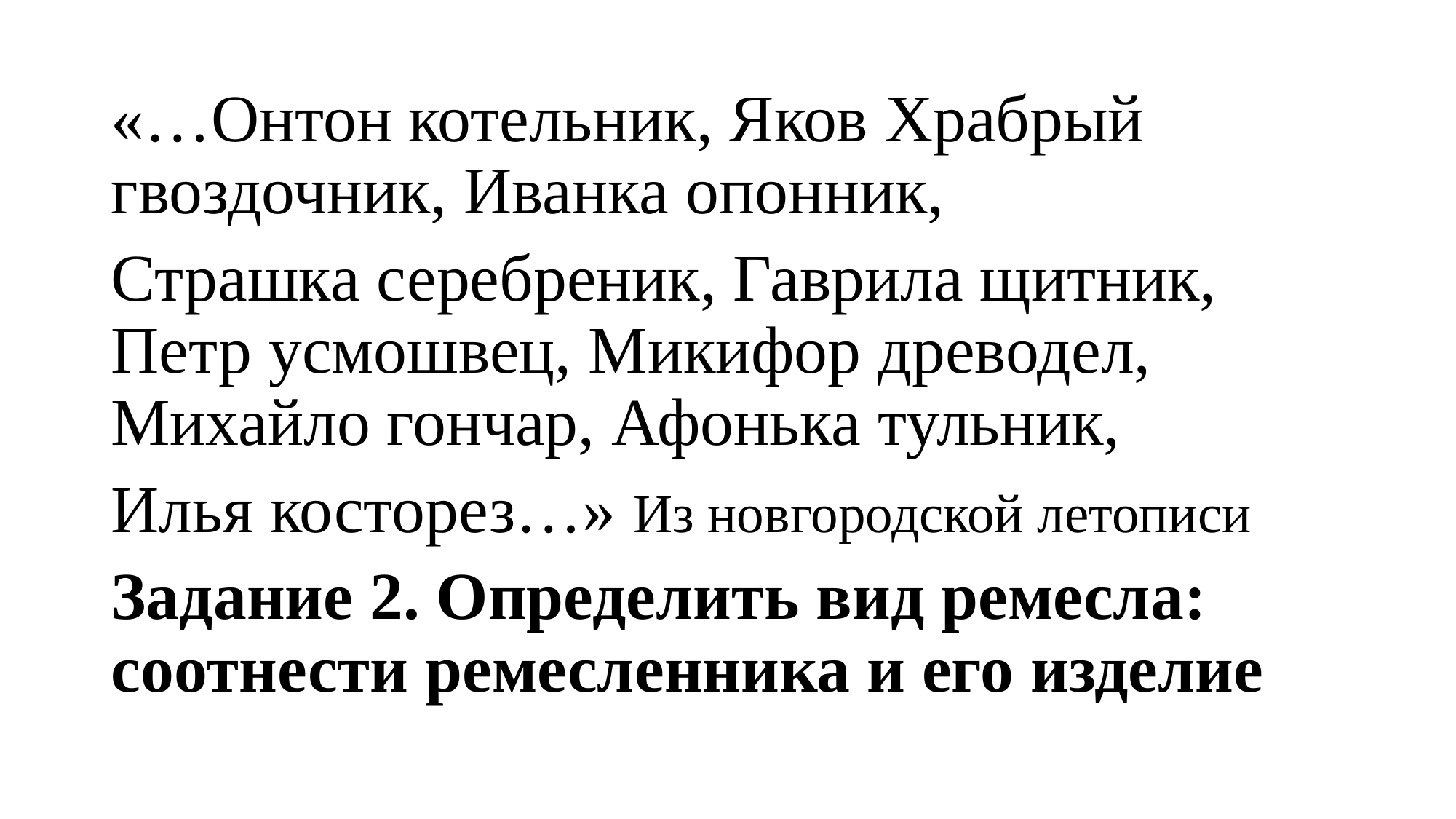

«…Онтон котельник, Яков Храбрый гвоздочник, Иванка опонник,
Страшка серебреник, Гаврила щитник,  Петр усмошвец, Микифор древодел, Михайло гончар, Афонька тульник,
Илья косторез…» Из новгородской летописи
Задание 2. Определить вид ремесла: соотнести ремесленника и его изделие